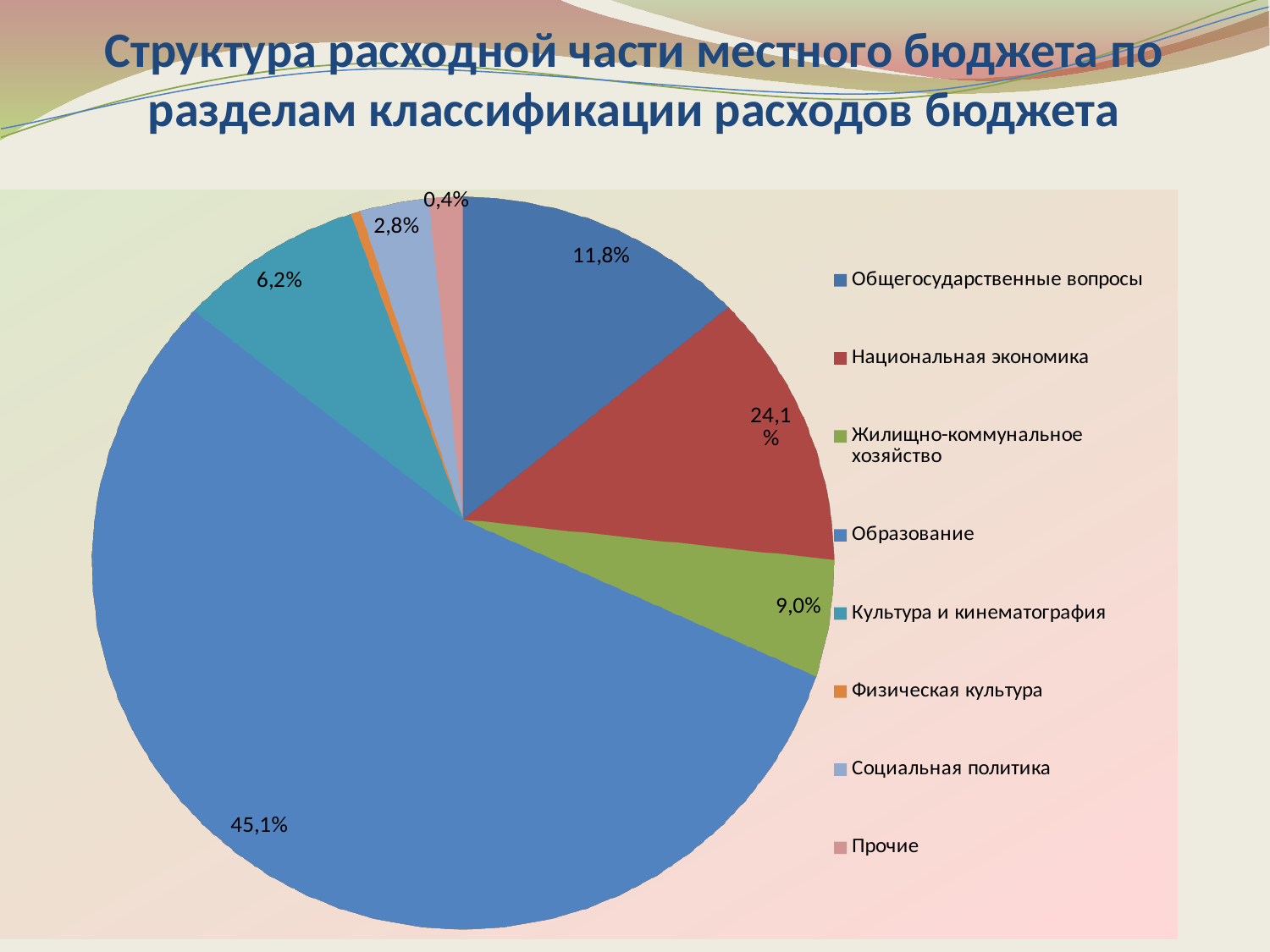

# Структура расходной части местного бюджета по разделам классификации расходов бюджета

[unsupported chart]

### Chart

| Category |
|---|